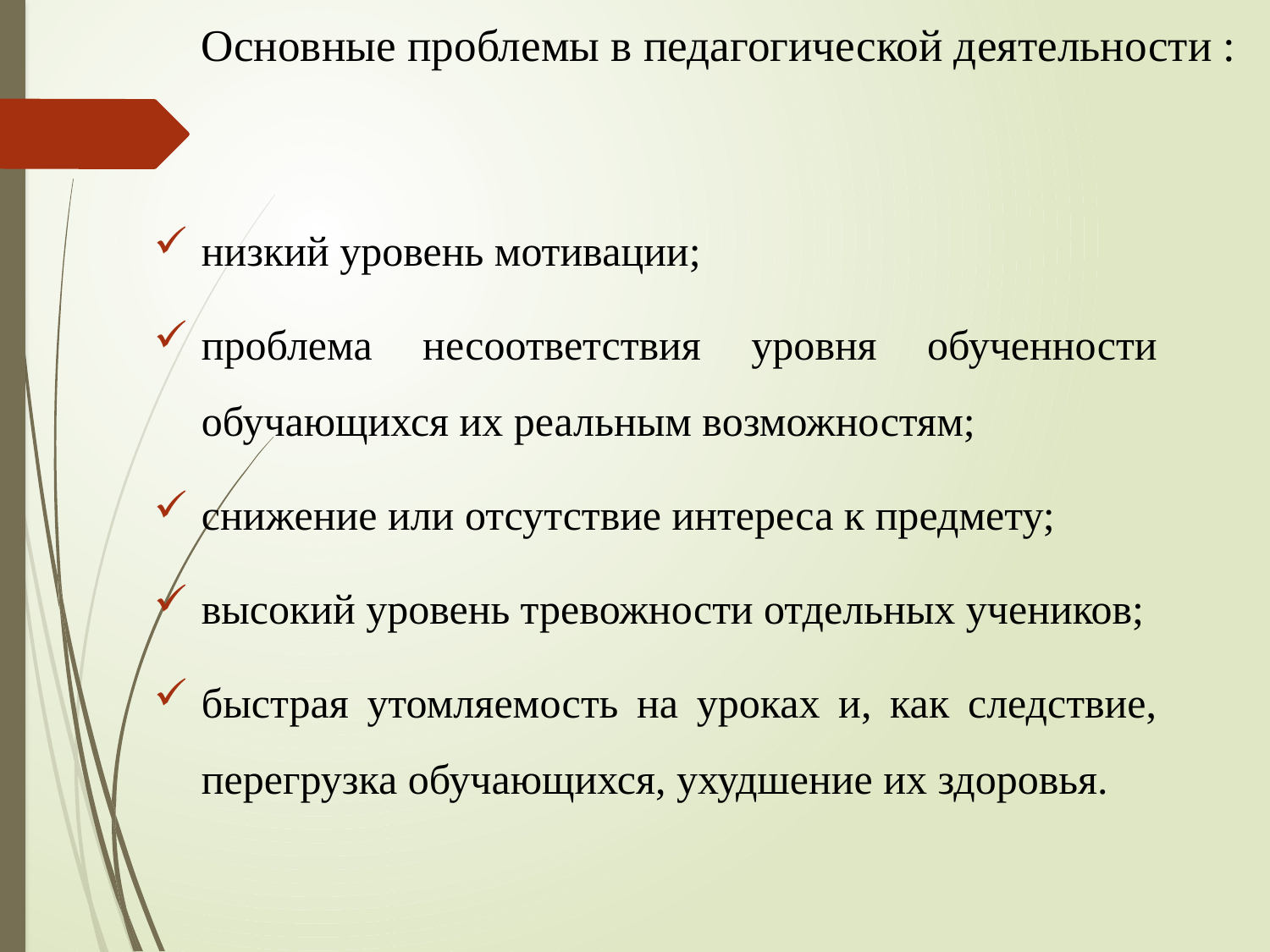

# Основные проблемы в педагогической деятельности :
низкий уровень мотивации;
проблема несоответствия уровня обученности обучающихся их реальным возможностям;
снижение или отсутствие интереса к предмету;
высокий уровень тревожности отдельных учеников;
быстрая утомляемость на уроках и, как следствие, перегрузка обучающихся, ухудшение их здоровья.